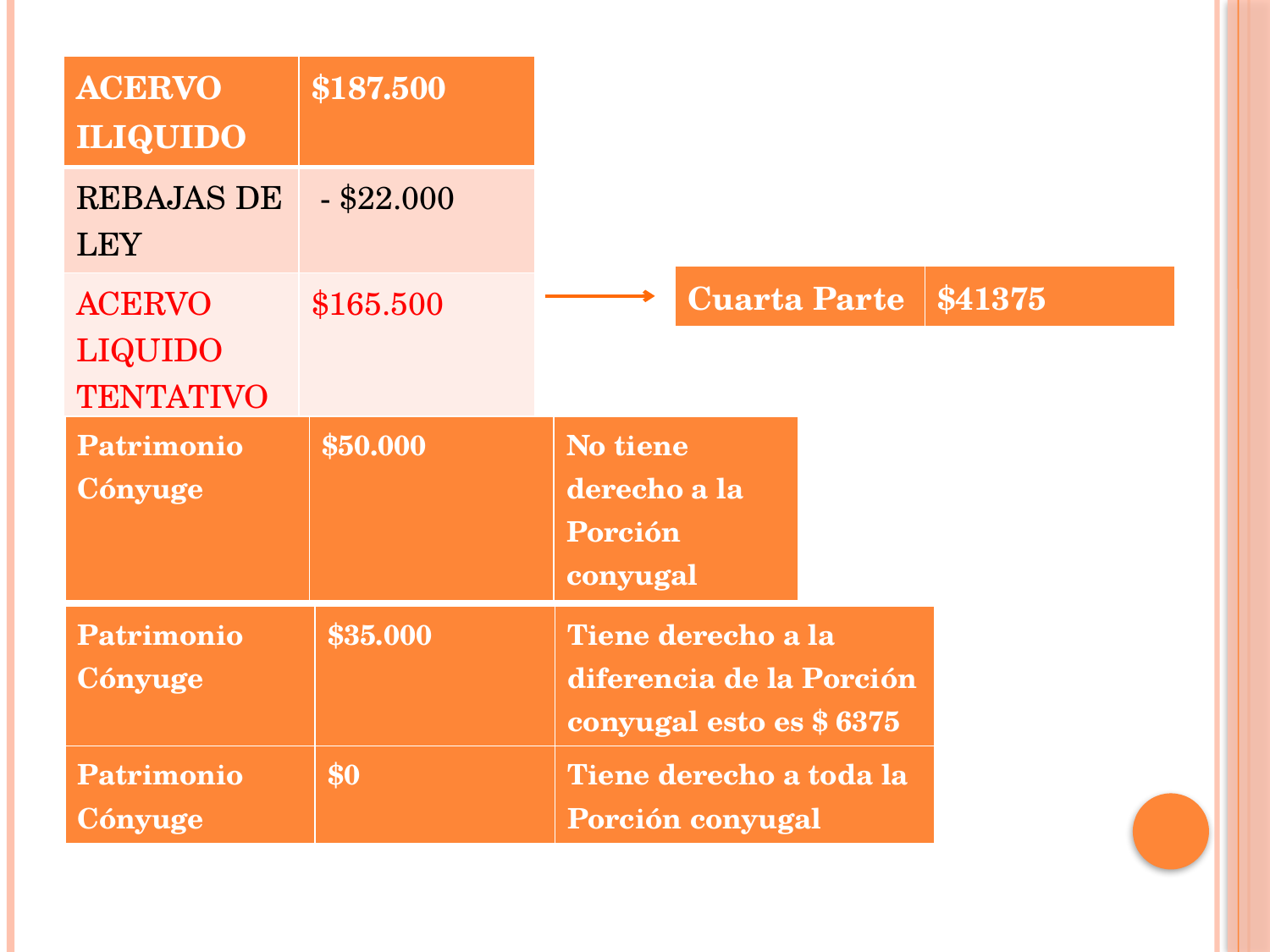

| ACERVO ILIQUIDO | $187.500 |
| --- | --- |
| REBAJAS DE LEY | - $22.000 |
| ACERVO LIQUIDO TENTATIVO | $165.500 |
| Cuarta Parte | $41375 |
| --- | --- |
| Patrimonio Cónyuge | $50.000 | No tiene derecho a la Porción conyugal |
| --- | --- | --- |
| Patrimonio Cónyuge | $35.000 | Tiene derecho a la diferencia de la Porción conyugal esto es $ 6375 |
| --- | --- | --- |
| Patrimonio Cónyuge | $0 | Tiene derecho a toda la Porción conyugal |
| --- | --- | --- |